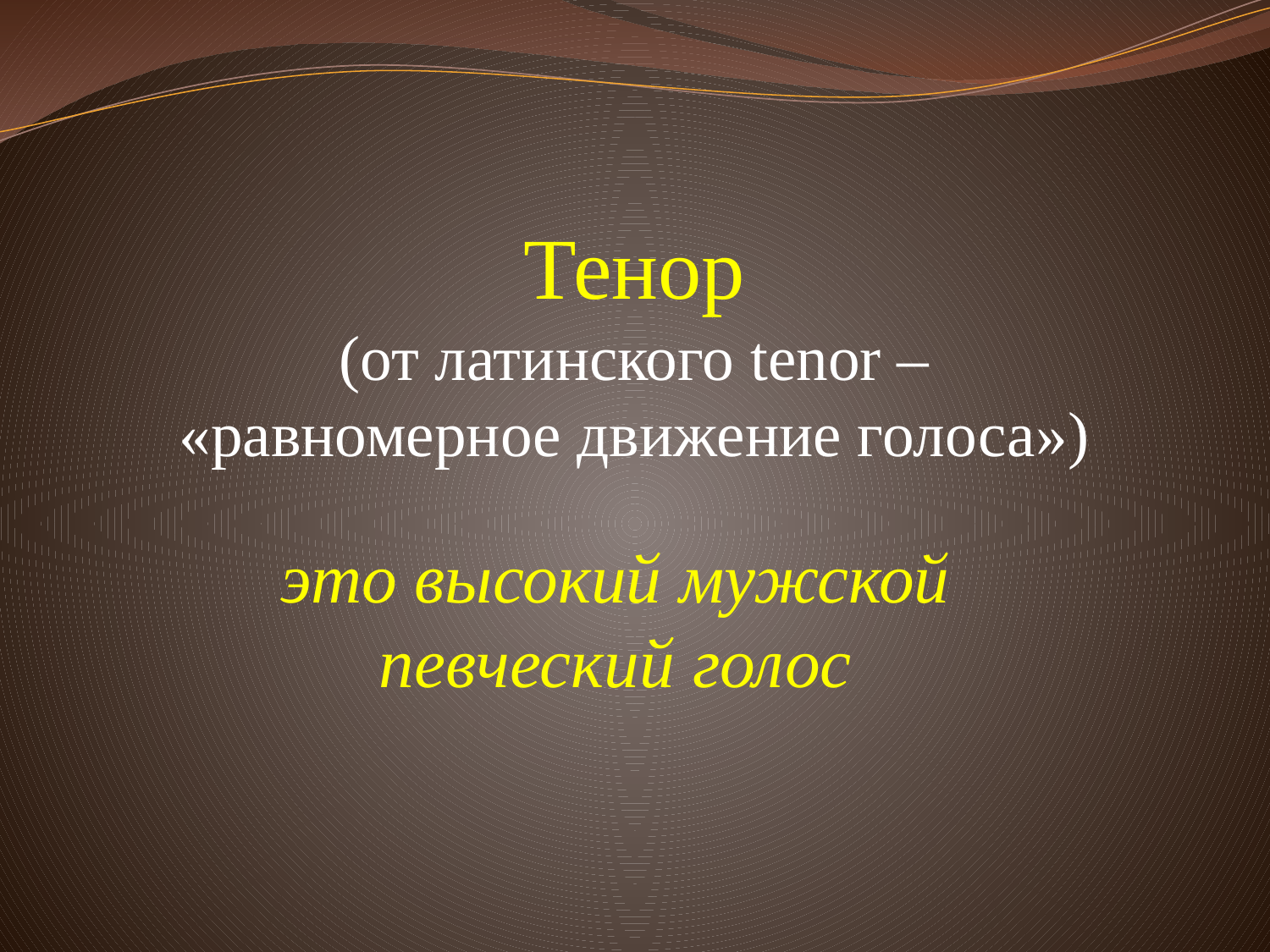

# Тенор (от латинского tenor – «равномерное движение голоса»)
это высокий мужской певческий голос